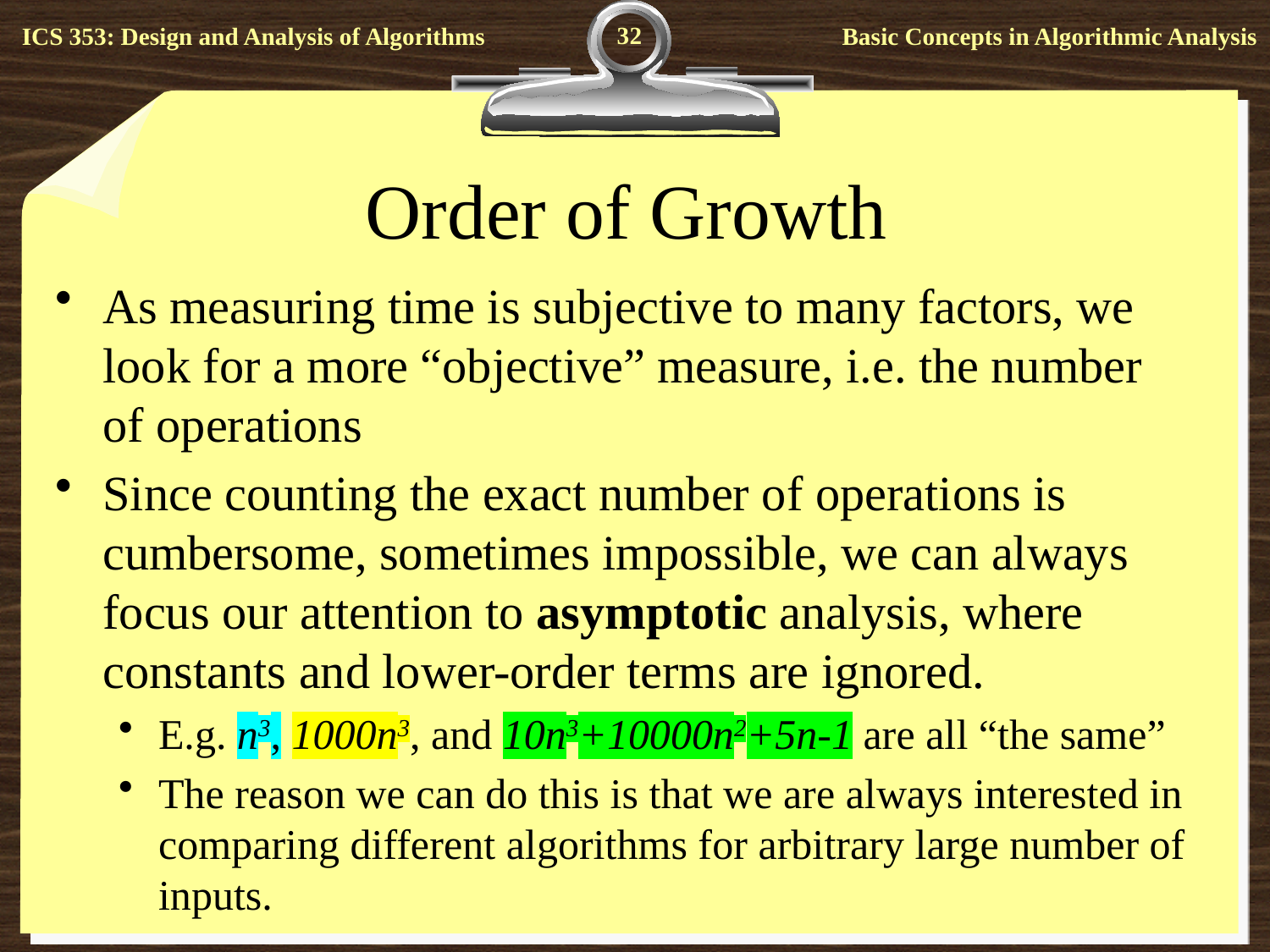

32
# Order of Growth
As measuring time is subjective to many factors, we look for a more “objective” measure, i.e. the number of operations
Since counting the exact number of operations is cumbersome, sometimes impossible, we can always focus our attention to asymptotic analysis, where constants and lower-order terms are ignored.
E.g. n3, 1000n3, and 10n3+10000n2+5n-1 are all “the same”
The reason we can do this is that we are always interested in comparing different algorithms for arbitrary large number of inputs.